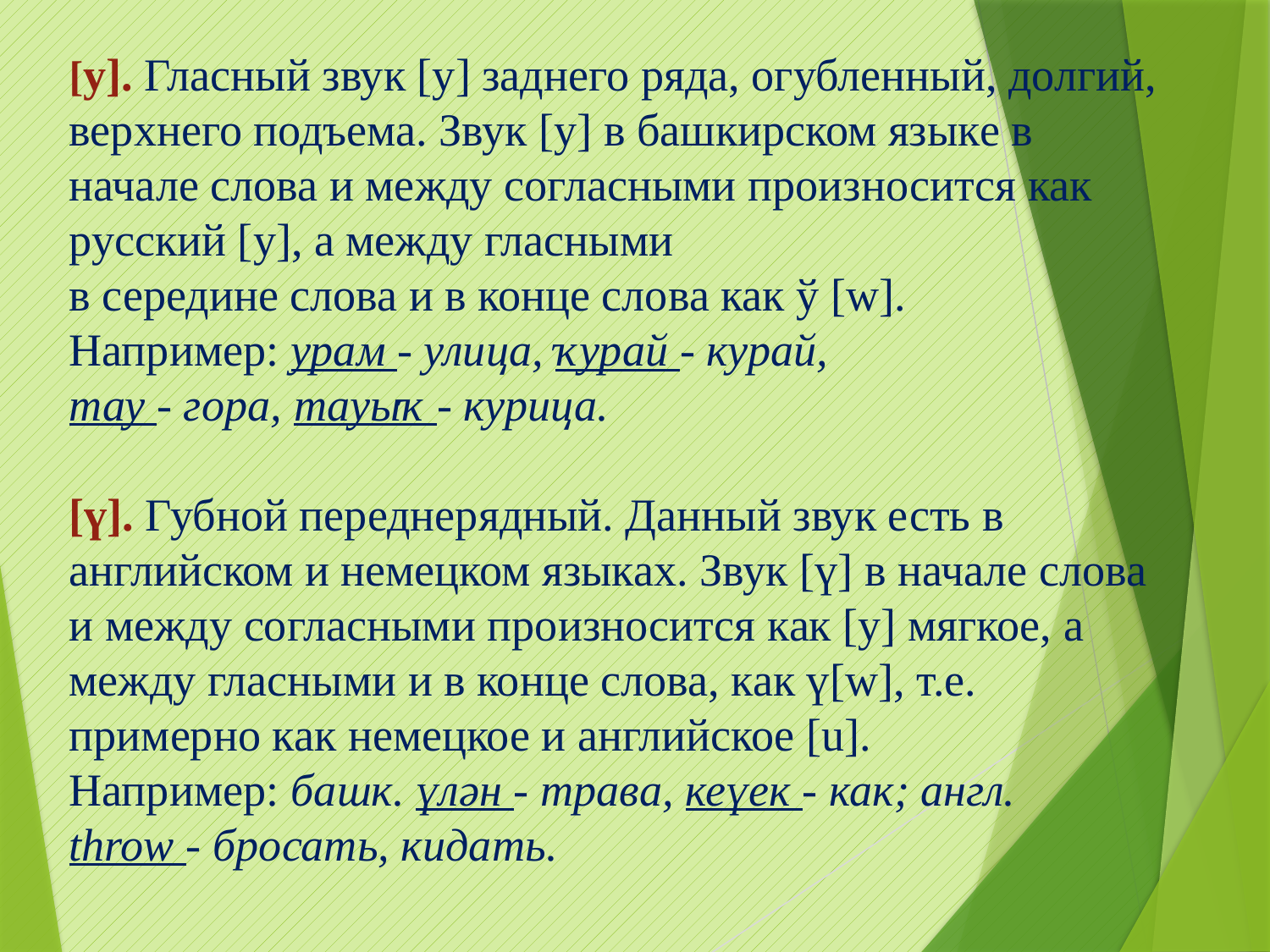

[у]. Гласный звук [у] заднего ряда, огубленный, долгий, верхнего подъема. Звук [у] в башкирском языке в начале слова и между согласными произносится как русский [у], а между гласными
в середине слова и в конце слова как ў [w]. Например: урам - улица, ҡурай - курай,
тау - гора, тауыҡ - курица.
[ү]. Губной переднерядный. Данный звук есть в английском и немецком языках. Звук [ү] в начале слова и между согласными произносится как [у] мягкое, а между гласными и в конце слова, как ү[w], т.е. примерно как немецкое и английское [u].
Например: башк. үлән - трава, кеүек - как; англ.
throw - бросать, кидать.